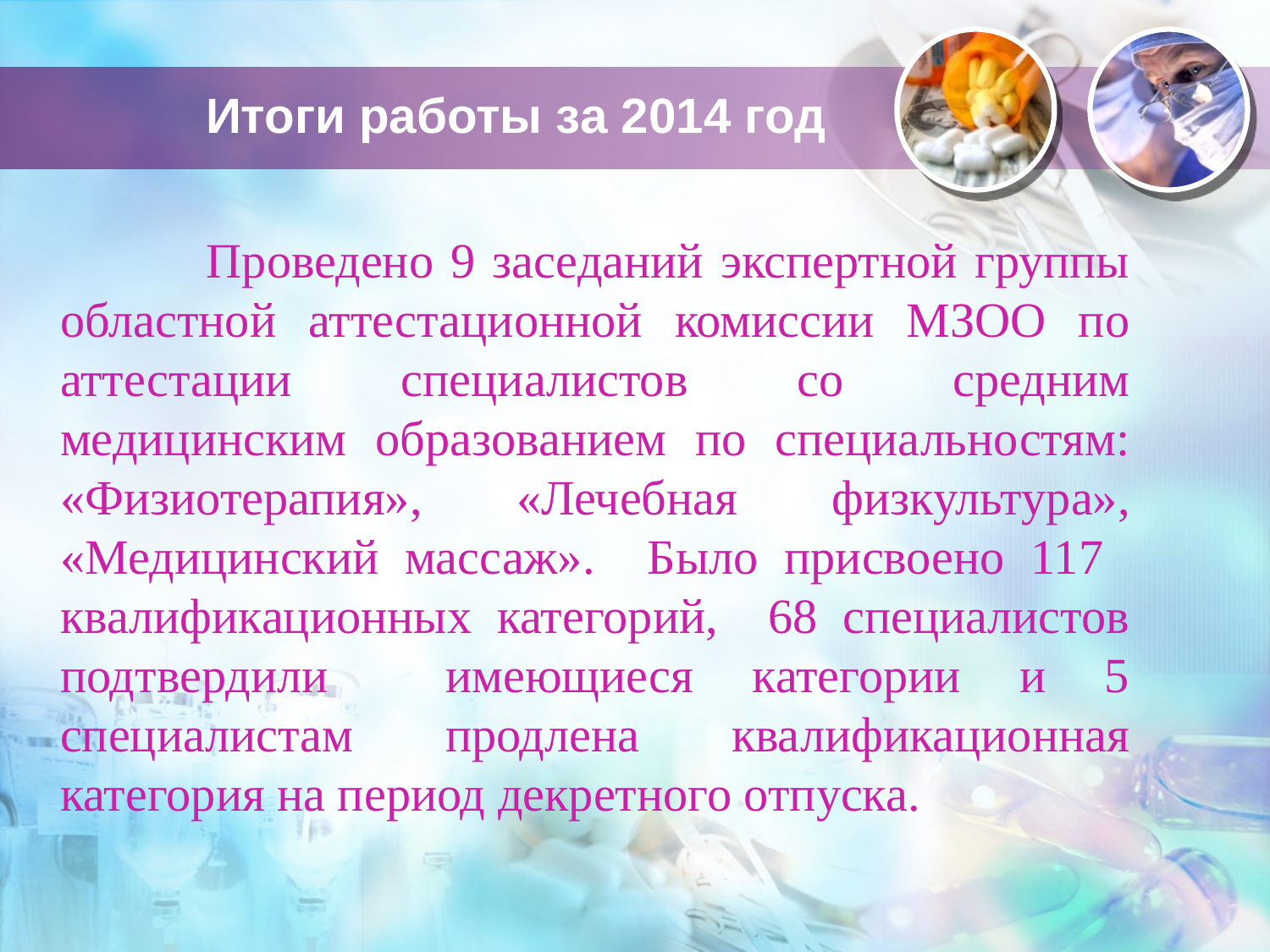

# Итоги работы за 2014 год
    	Проведено 9 заседаний экспертной группы областной аттестационной комиссии МЗОО по аттестации специалистов со средним медицинским образованием по специальностям: «Физиотерапия», «Лечебная физкультура», «Медицинский массаж».  Было присвоено 117  квалификационных категорий,  68 специалистов подтвердили  имеющиеся категории и 5 специалистам продлена квалификационная категория на период декретного отпуска.